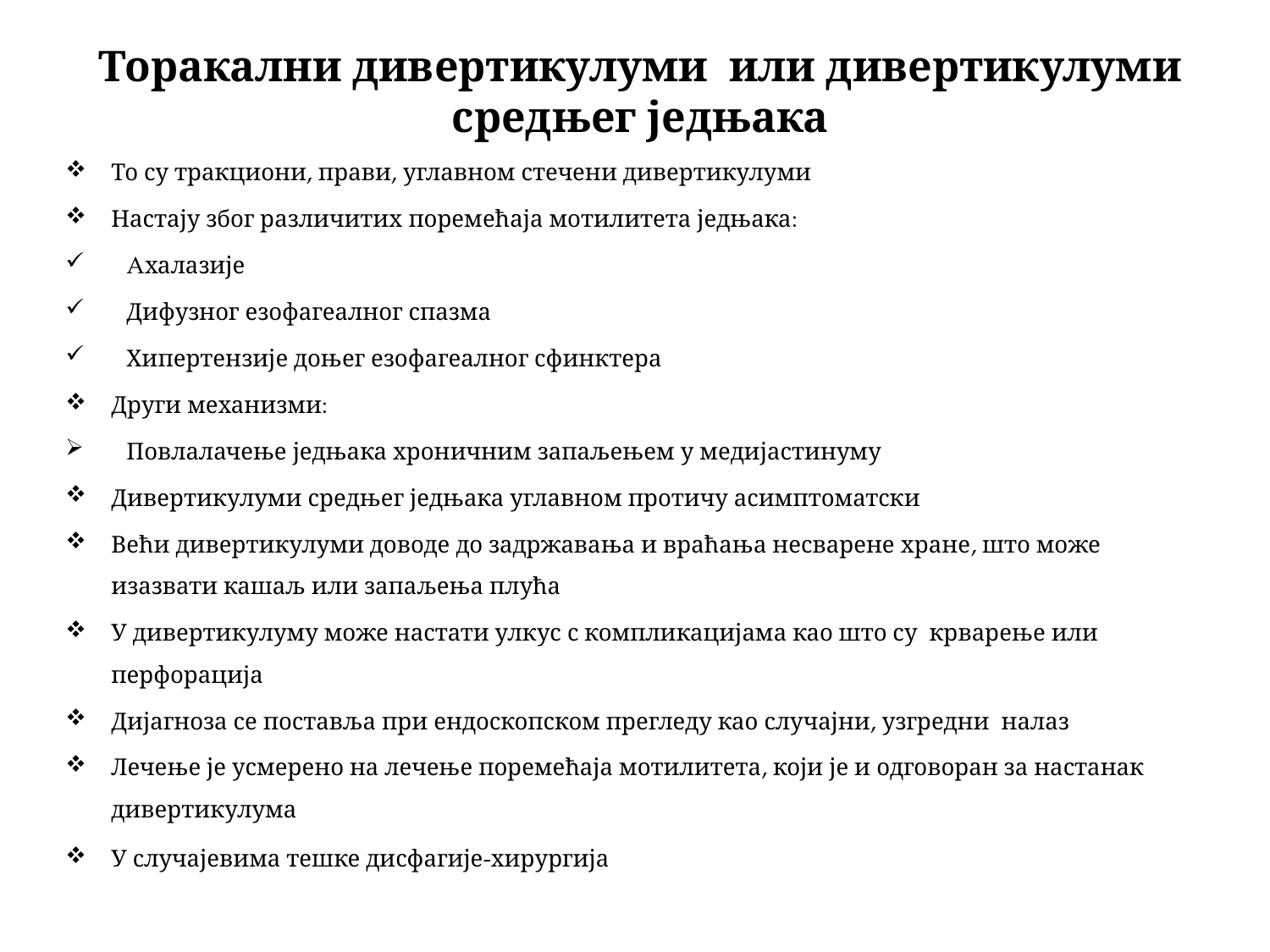

# Торакални дивертикулуми  или дивертикулуми средњег једњака
То су тракциони, прави, углавном стечени дивертикулуми
Настају због различитих поремећаја мотилитета једњака:
Aхалазије
Дифузног езофагеалног спазма
Хипертензије доњег езофагеалног сфинктера
Други механизми:
Повлалачење једњака хроничним запаљењем у медијастинуму
Дивертикулуми средњег једњака углавном протичу асимптоматски
Већи дивертикулуми доводе до задржавања и враћања несварене хране, што може изазвати кашаљ или запаљења плућа
У дивертикулуму може настати улкус с компликацијама као што су  крварење или перфорација
Дијагноза се поставља при ендоскопском прегледу као случајни, узгредни  налаз
Лечење је усмерено на лечење поремећаја мотилитета, који је и одговоран за настанак дивертикулума
У случајевима тешке дисфагије-хирургија